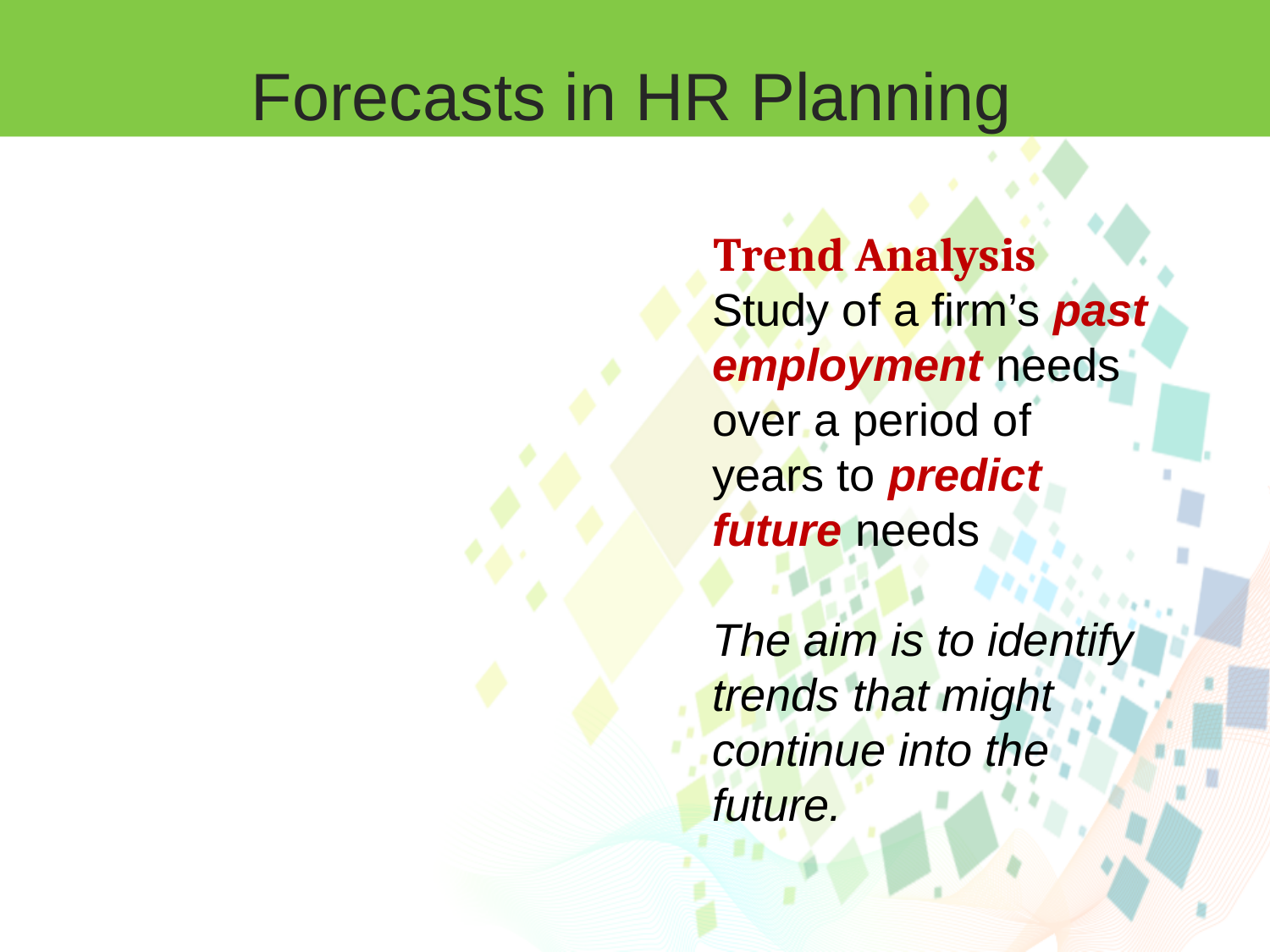

Forecasts in HR Planning
Trend Analysis
Study of a firm’s past employment needs
over a period of years to predict future needs

The aim is to identify trends that might continue into the future.